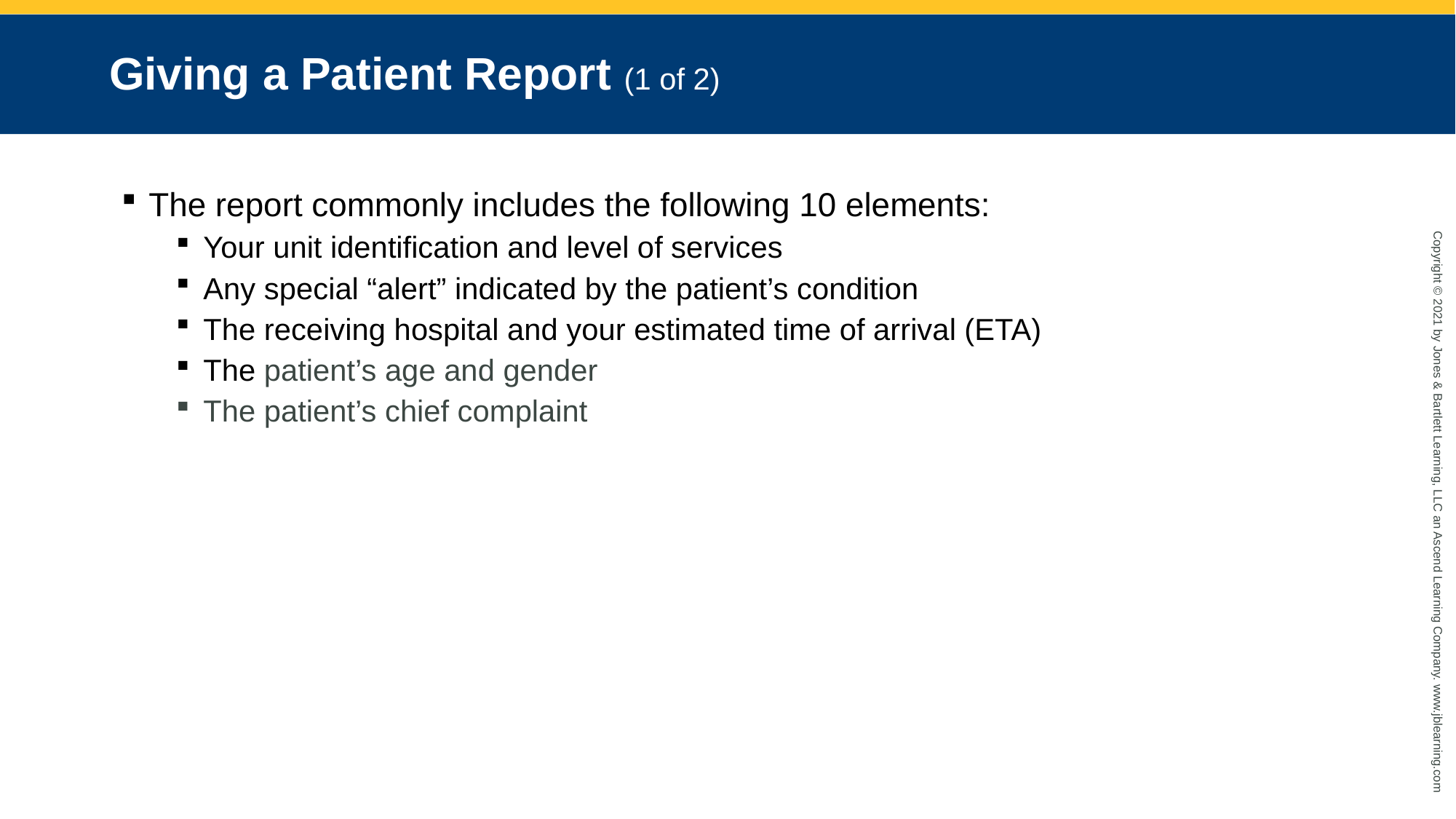

# Giving a Patient Report (1 of 2)
The report commonly includes the following 10 elements:
Your unit identification and level of services
Any special “alert” indicated by the patient’s condition
The receiving hospital and your estimated time of arrival (ETA)
The patient’s age and gender
The patient’s chief complaint